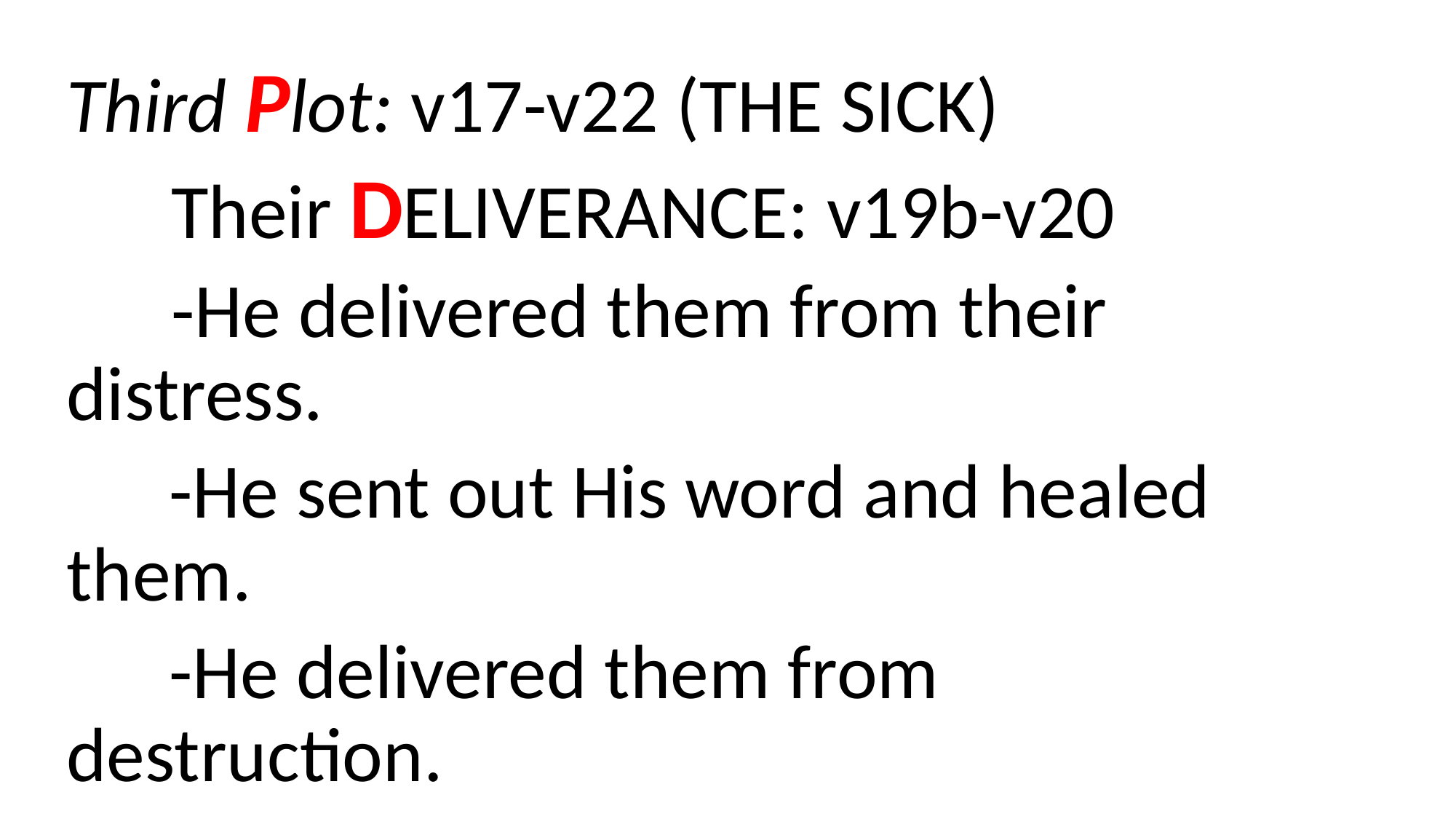

Third Plot: v17-v22 (THE SICK)
      Their DELIVERANCE: v19b-v20
      -He delivered them from their 	  	 	 distress.
	-He sent out His word and healed     	  them.
	-He delivered them from 	  			    	  destruction.